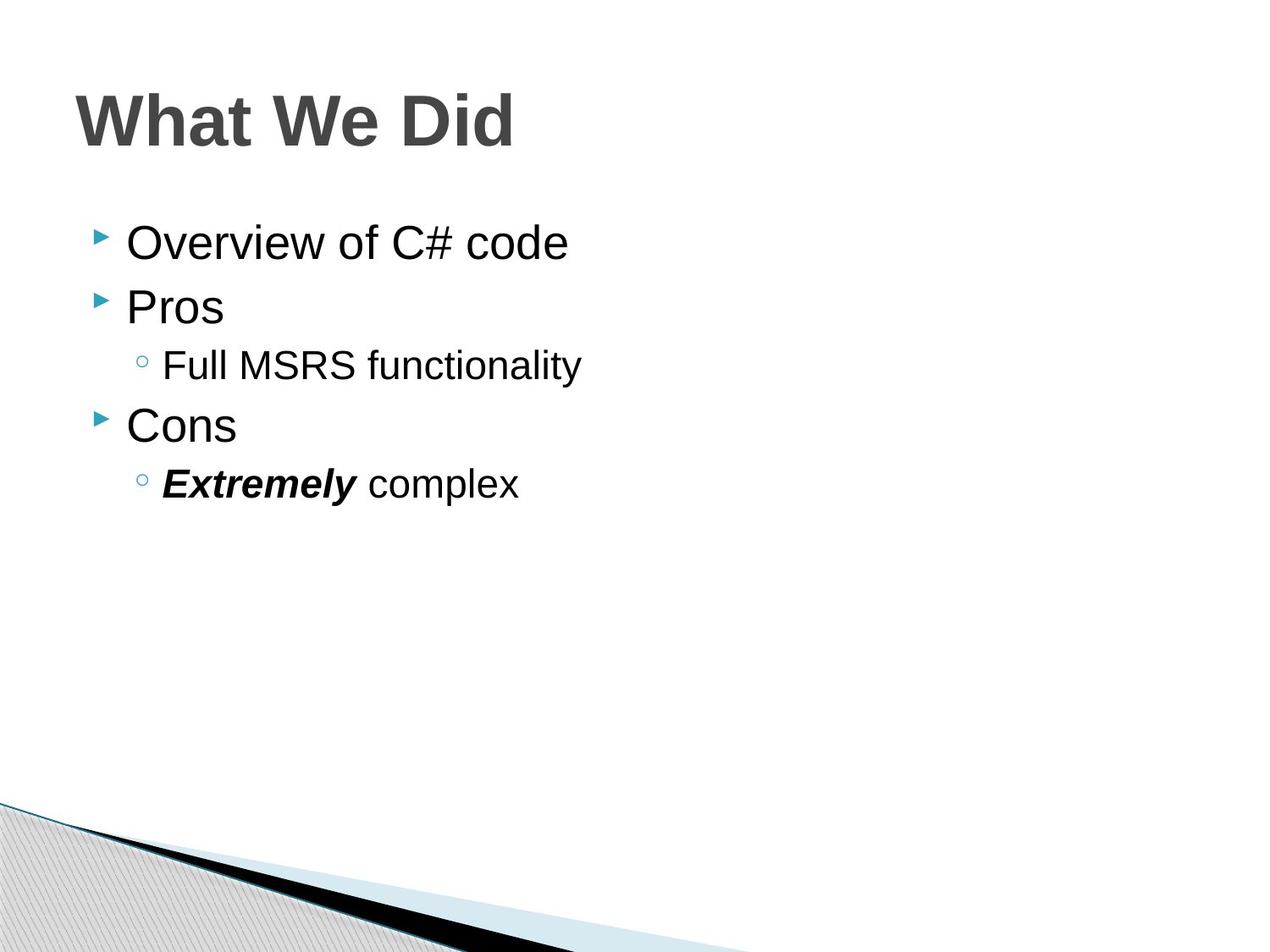

# What We Did
Overview of C# code
Pros
Full MSRS functionality
Cons
Extremely complex